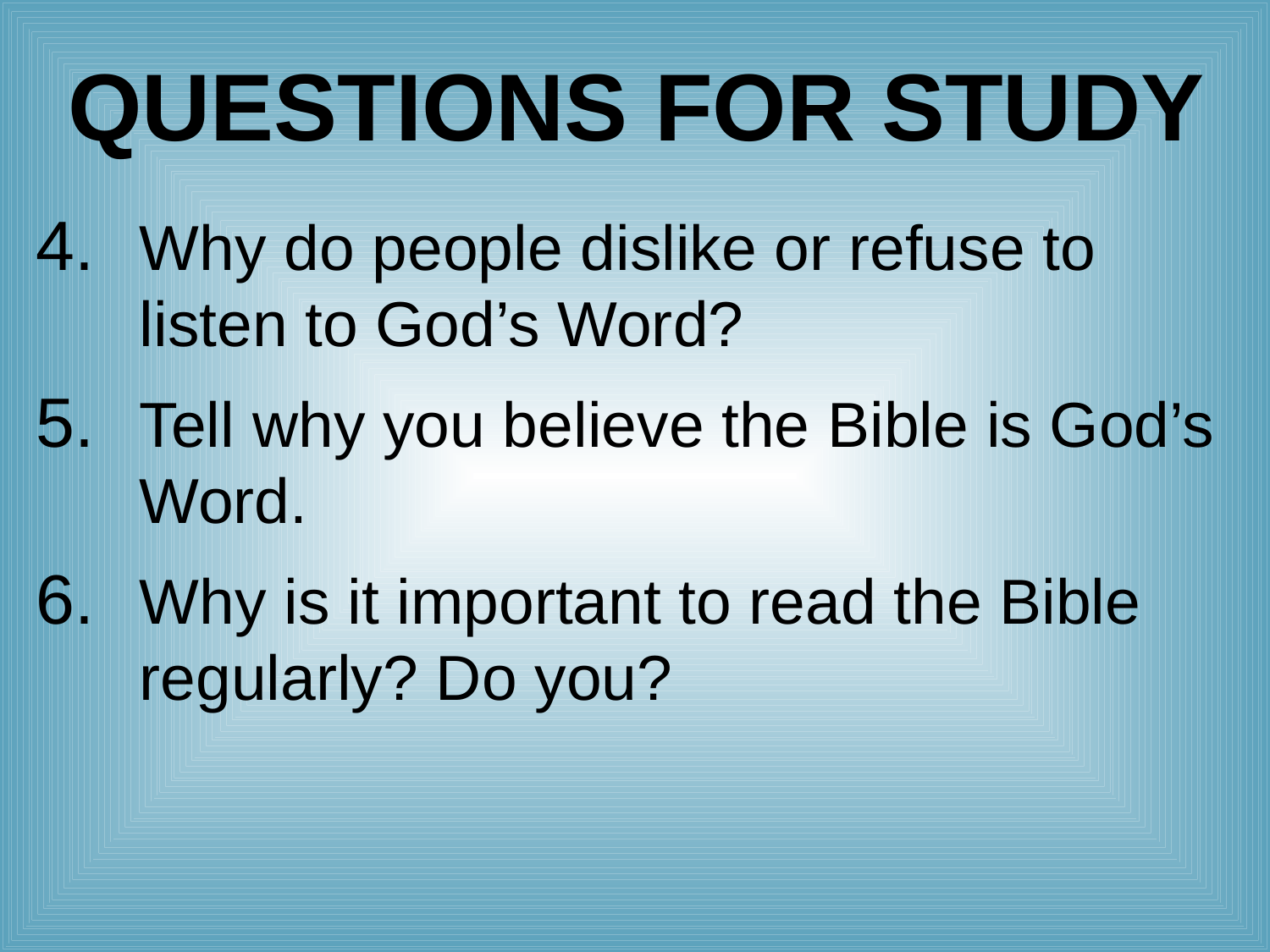

# Questions for Study
Why do people dislike or refuse to listen to God’s Word?
Tell why you believe the Bible is God’s Word.
Why is it important to read the Bible regularly? Do you?